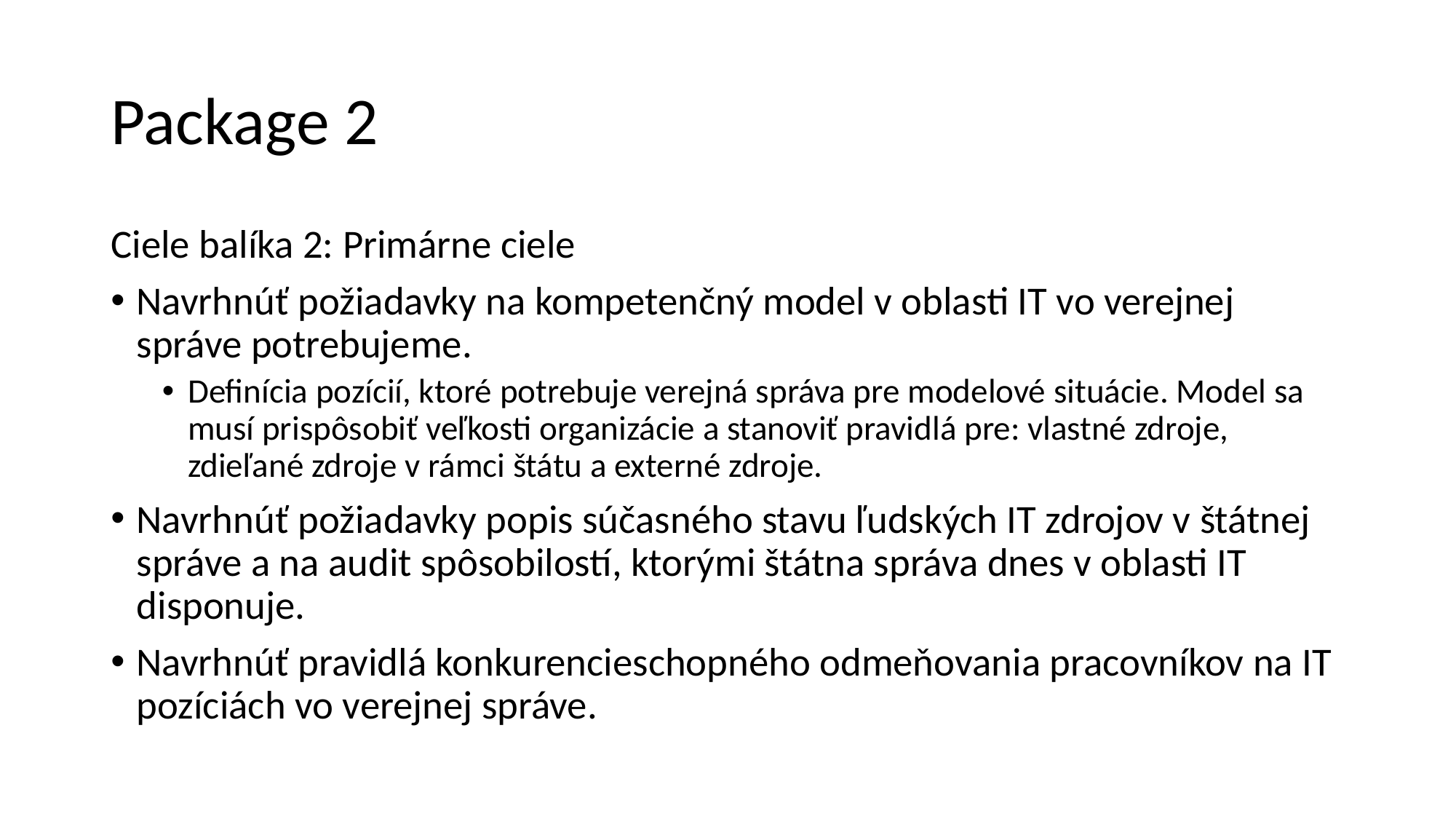

# Package 2
Ciele balíka 2: Primárne ciele
Navrhnúť požiadavky na kompetenčný model v oblasti IT vo verejnej správe potrebujeme.
Definícia pozícií, ktoré potrebuje verejná správa pre modelové situácie. Model sa musí prispôsobiť veľkosti organizácie a stanoviť pravidlá pre: vlastné zdroje, zdieľané zdroje v rámci štátu a externé zdroje.
Navrhnúť požiadavky popis súčasného stavu ľudských IT zdrojov v štátnej správe a na audit spôsobilostí, ktorými štátna správa dnes v oblasti IT disponuje.
Navrhnúť pravidlá konkurencieschopného odmeňovania pracovníkov na IT pozíciách vo verejnej správe.